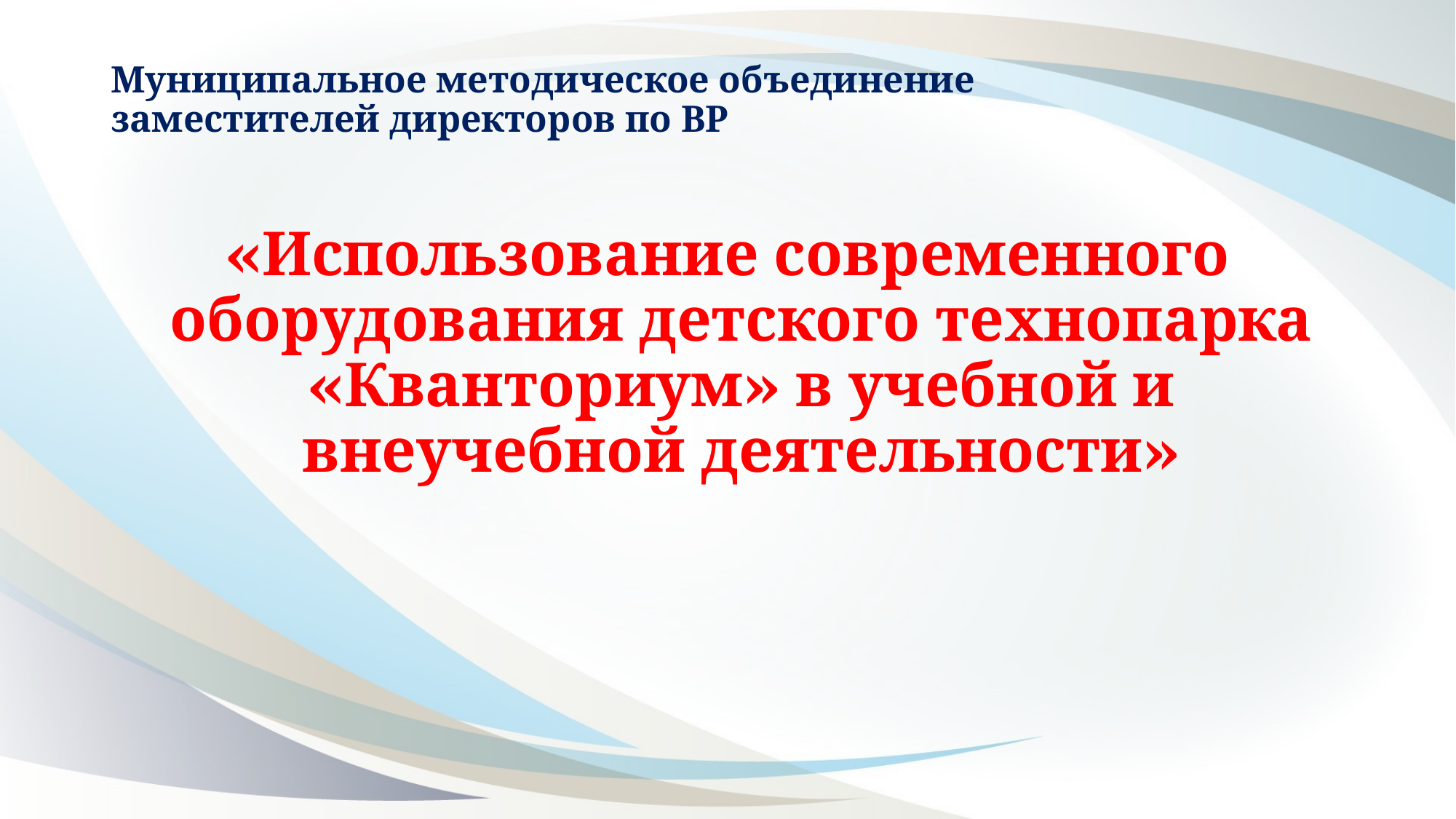

# Муниципальное методическое объединение заместителей директоров по ВР
«Использование современного оборудования детского технопарка «Кванториум» в учебной и внеучебной деятельности»